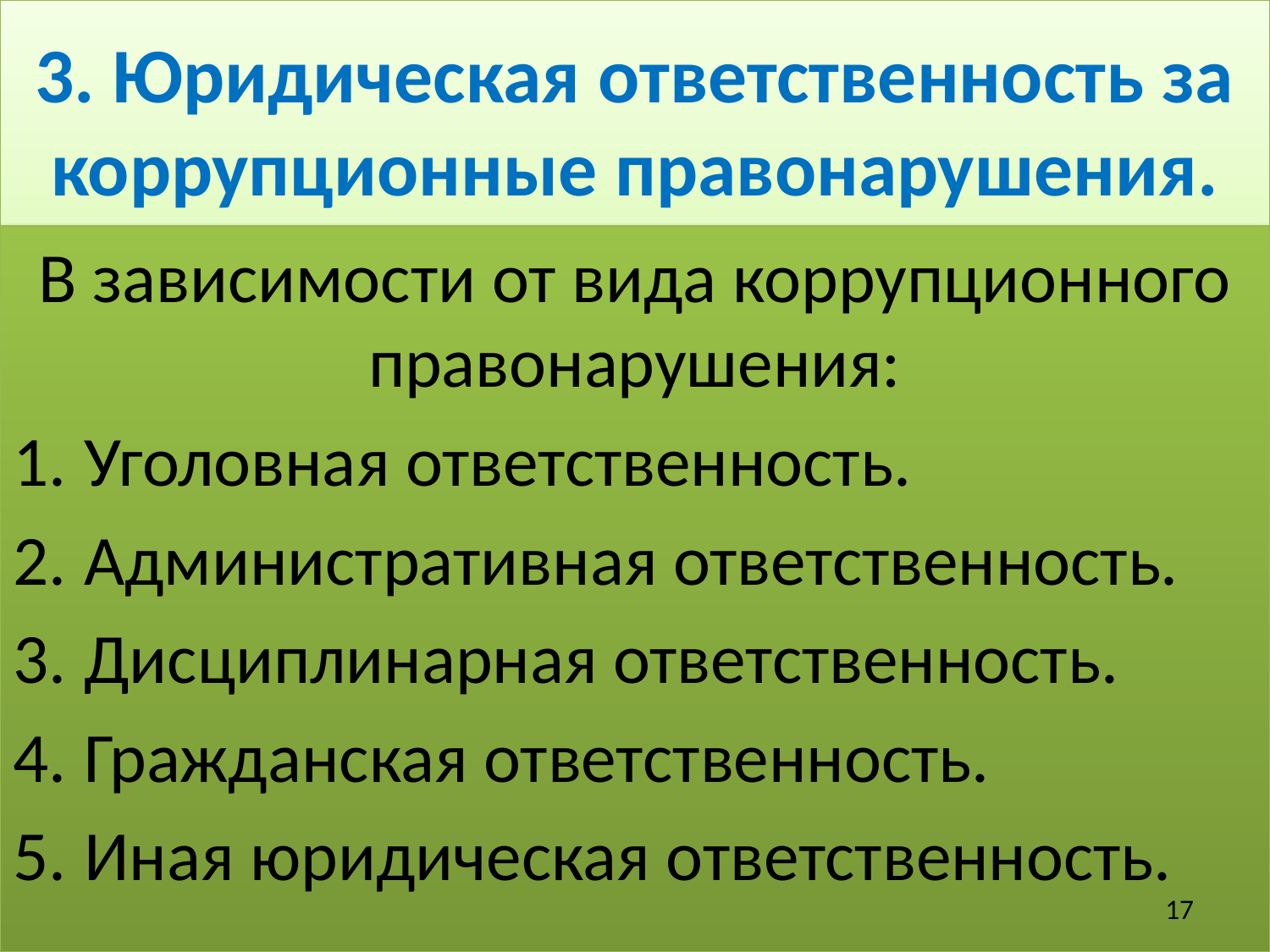

# 3. Юридическая ответственность за коррупционные правонарушения.
В зависимости от вида коррупционного правонарушения:
Уголовная ответственность.
Административная ответственность.
Дисциплинарная ответственность.
Гражданская ответственность.
Иная юридическая ответственность.
17